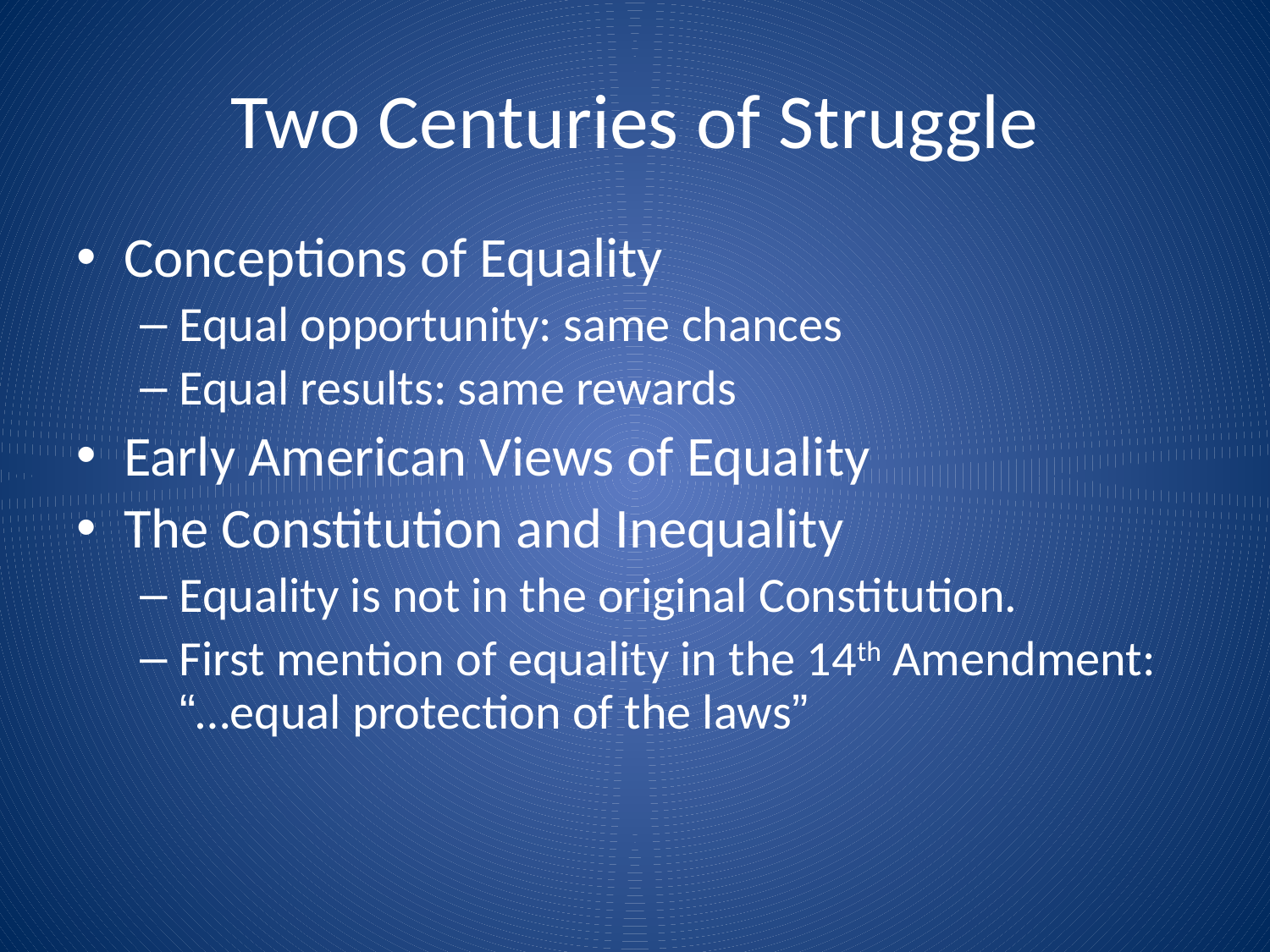

# Two Centuries of Struggle
Conceptions of Equality
Equal opportunity: same chances
Equal results: same rewards
Early American Views of Equality
The Constitution and Inequality
Equality is not in the original Constitution.
First mention of equality in the 14th Amendment: “…equal protection of the laws”